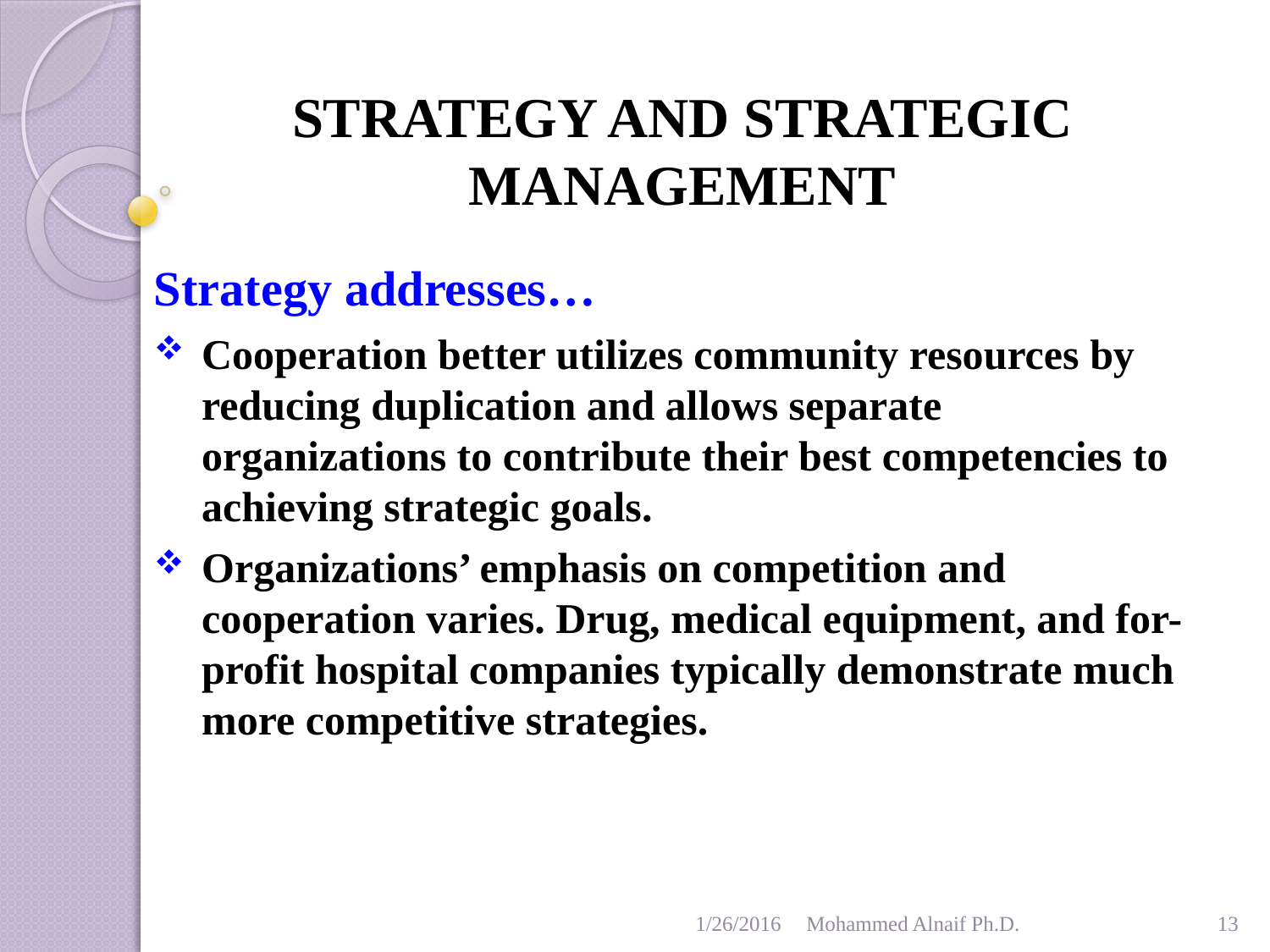

# STRATEGY AND STRATEGIC MANAGEMENT
Strategy addresses…
Cooperation better utilizes community resources by reducing duplication and allows separate organizations to contribute their best competencies to achieving strategic goals.
Organizations’ emphasis on competition and cooperation varies. Drug, medical equipment, and for-profit hospital companies typically demonstrate much more competitive strategies.
1/26/2016
Mohammed Alnaif Ph.D.
13